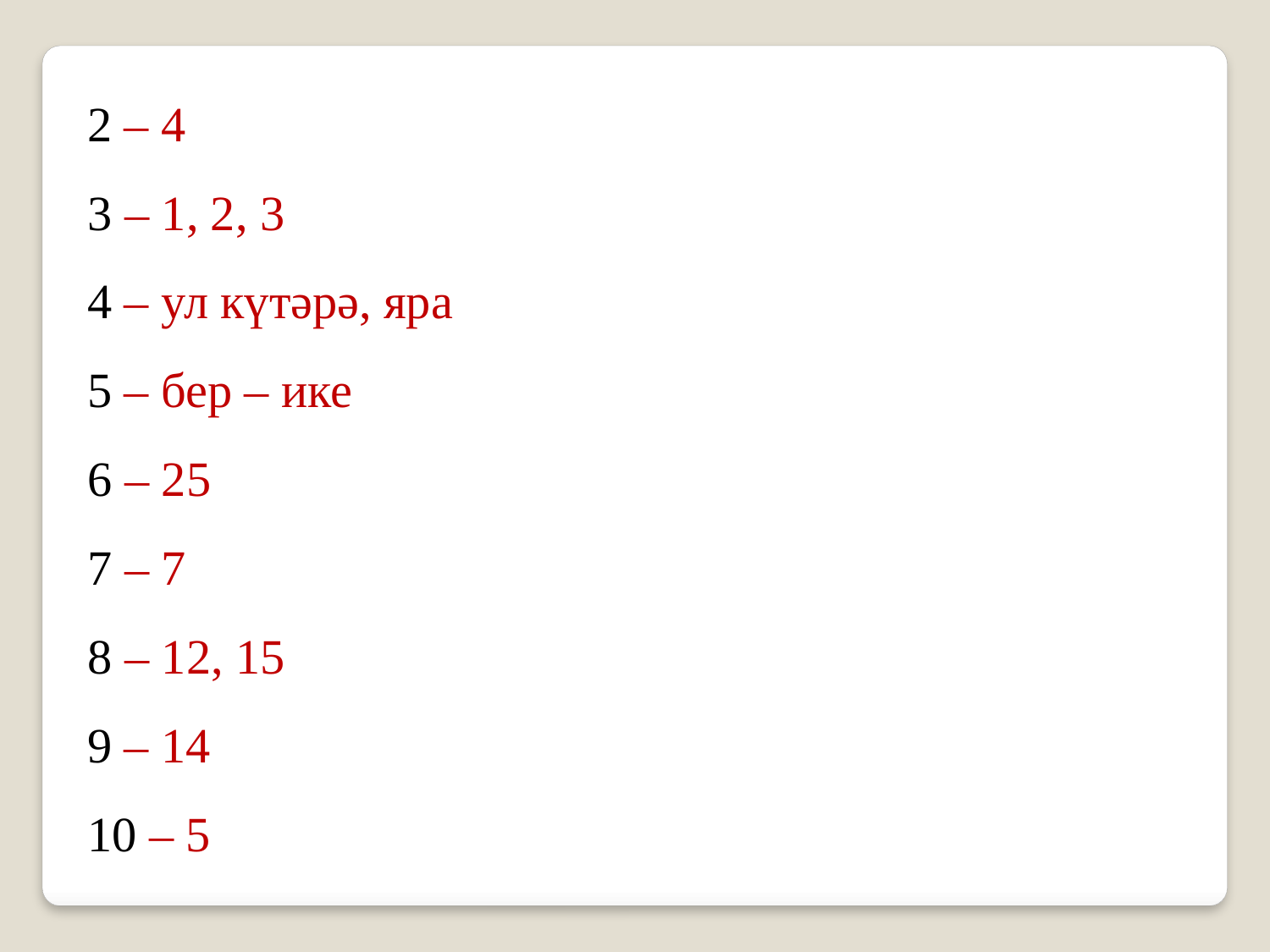

2 – 4
3 – 1, 2, 3
4 – ул күтәрә, яра
5 – бер – ике
6 – 25
7 – 7
8 – 12, 15
9 – 14
10 – 5